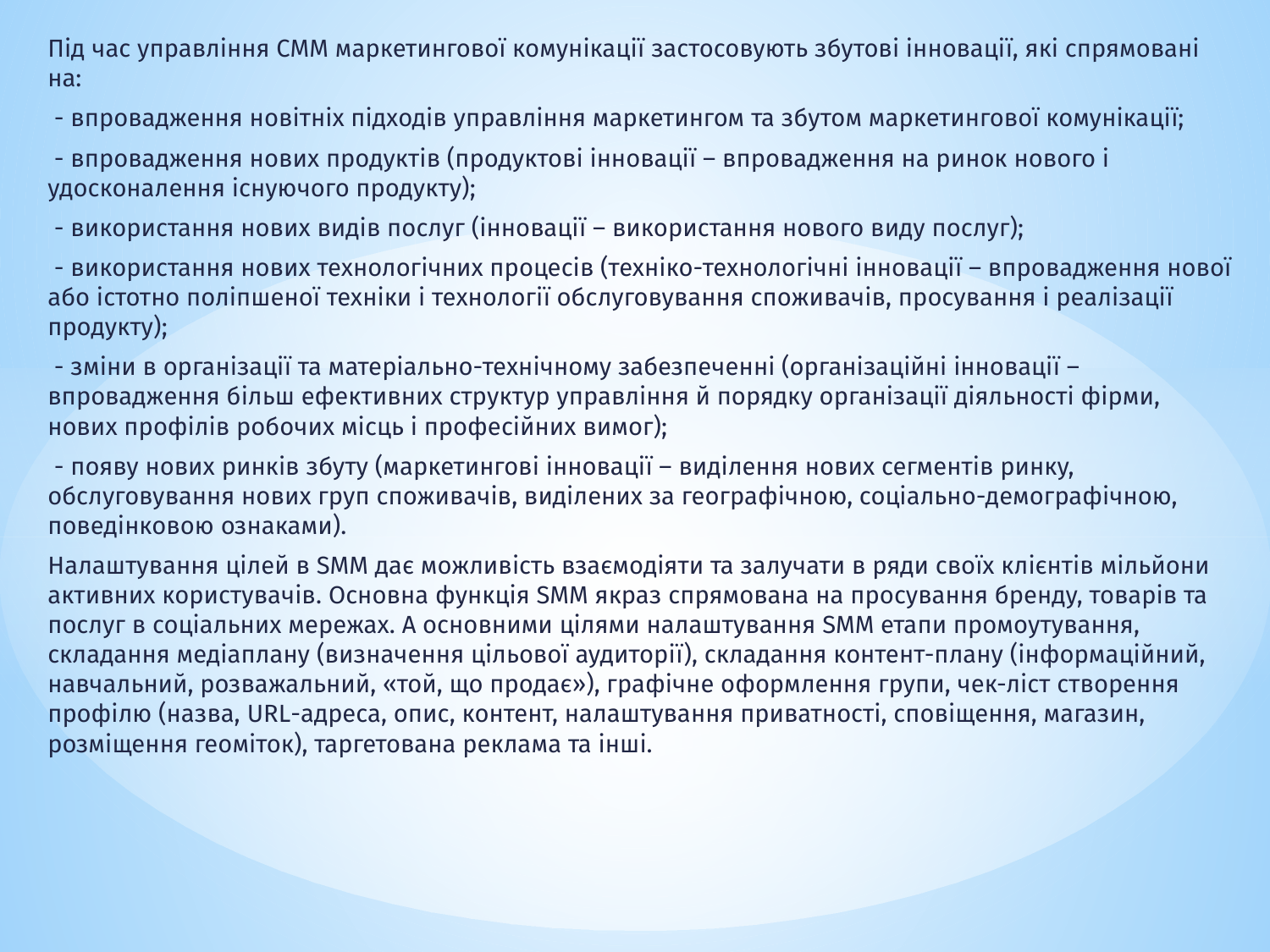

Під час управління СММ маркетингової комунікації застосовують збутові інновації, які спрямовані на:
 - впровадження новітніх підходів управління маркетингом та збутом маркетингової комунікації;
 - впровадження нових продуктів (продуктові інновації – впровадження на ринок нового і удосконалення існуючого продукту);
 - використання нових видів послуг (інновації – використання нового виду послуг);
 - використання нових технологічних процесів (техніко-технологічні інновації – впровадження нової або істотно поліпшеної техніки і технології обслуговування споживачів, просування і реалізації продукту);
 - зміни в організації та матеріально-технічному забезпеченні (організаційні інновації – впровадження більш ефективних структур управління й порядку організації діяльності фірми, нових профілів робочих місць і професійних вимог);
 - появу нових ринків збуту (маркетингові інновації – виділення нових сегментів ринку, обслуговування нових груп споживачів, виділених за географічною, соціально-демографічною, поведінковою ознаками).
Налаштування цілей в SMM дає можливість взаємодіяти та залучати в ряди своїх клієнтів мільйони активних користувачів. Основна функція SMM якраз спрямована на просування бренду, товарів та послуг в соціальних мережах. А основними цілями налаштування SMM етапи промоутування, складання медіаплану (визначення цільової аудиторії), складання контент-плану (інформаційний, навчальний, розважальний, «той, що продає»), графічне оформлення групи, чек-ліст створення профілю (назва, URL-адреса, опис, контент, налаштування приватності, сповіщення, магазин, розміщення геоміток), таргетована реклама та інші.